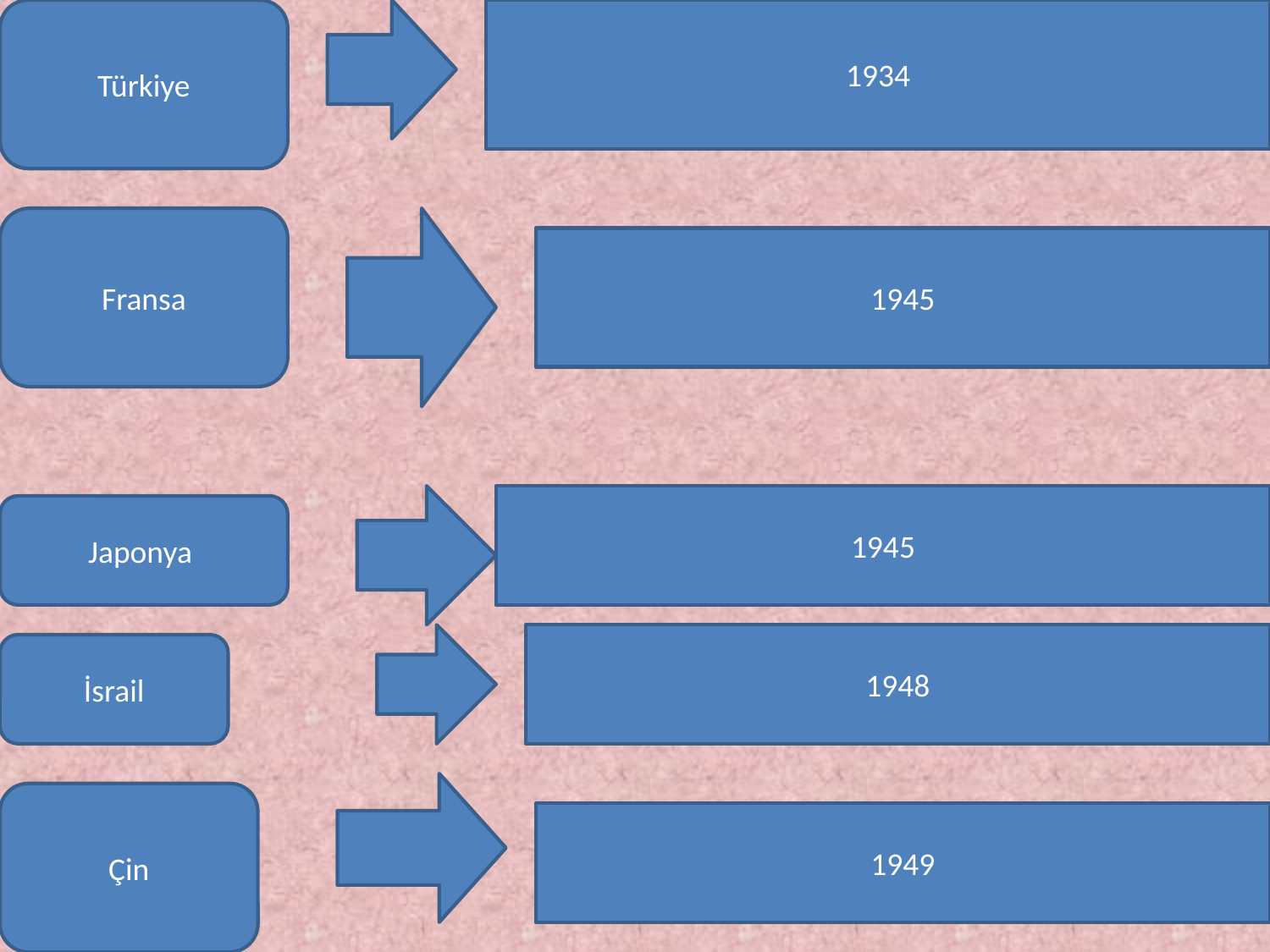

Türkiye

1934
Fransa

1945

1945
Japonya

1948
İsrail

Çin
1949